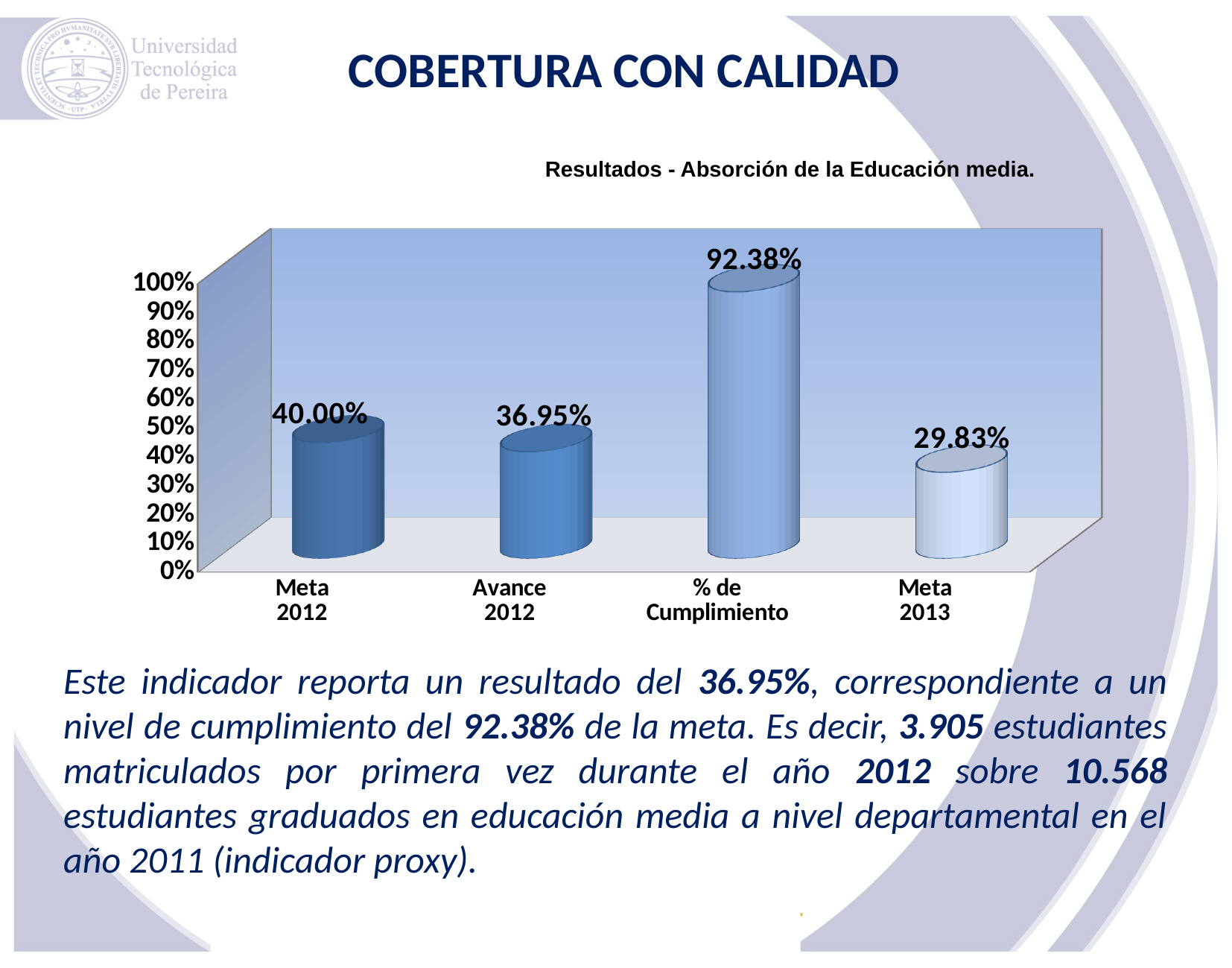

COBERTURA CON CALIDAD
Resultados - Absorción de la Educación media.

[unsupported chart]

Este indicador reporta un resultado del 36.95%, correspondiente a un nivel de cumplimiento del 92.38% de la meta. Es decir, 3.905 estudiantes matriculados por primera vez durante el año 2012 sobre 10.568 estudiantes graduados en educación media a nivel departamental en el año 2011 (indicador proxy).